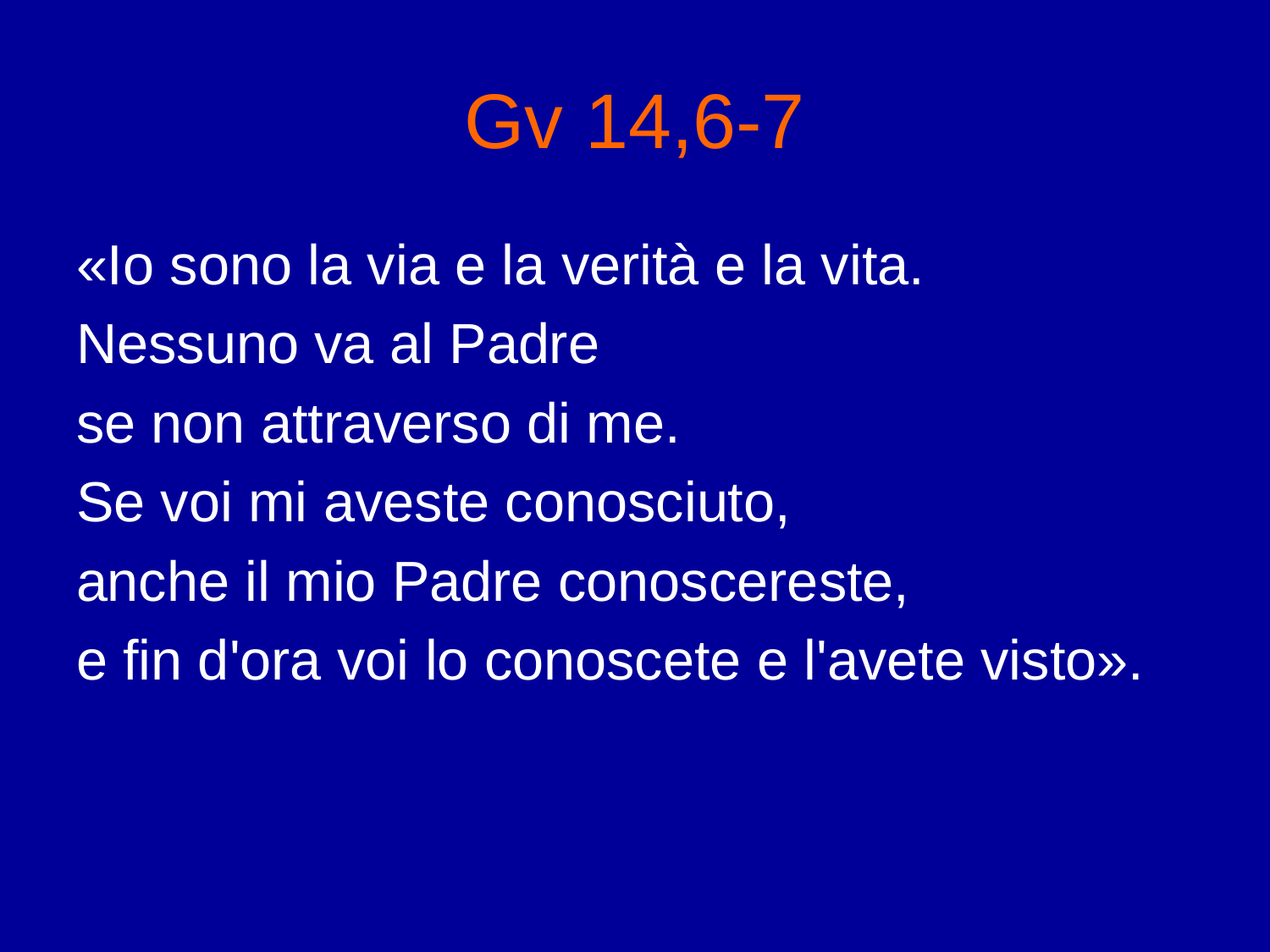

# Gv 14,6-7
«Io sono la via e la verità e la vita.
Nessuno va al Padre
se non attraverso di me.
Se voi mi aveste conosciuto,
anche il mio Padre conoscereste,
e fin d'ora voi lo conoscete e l'avete visto».